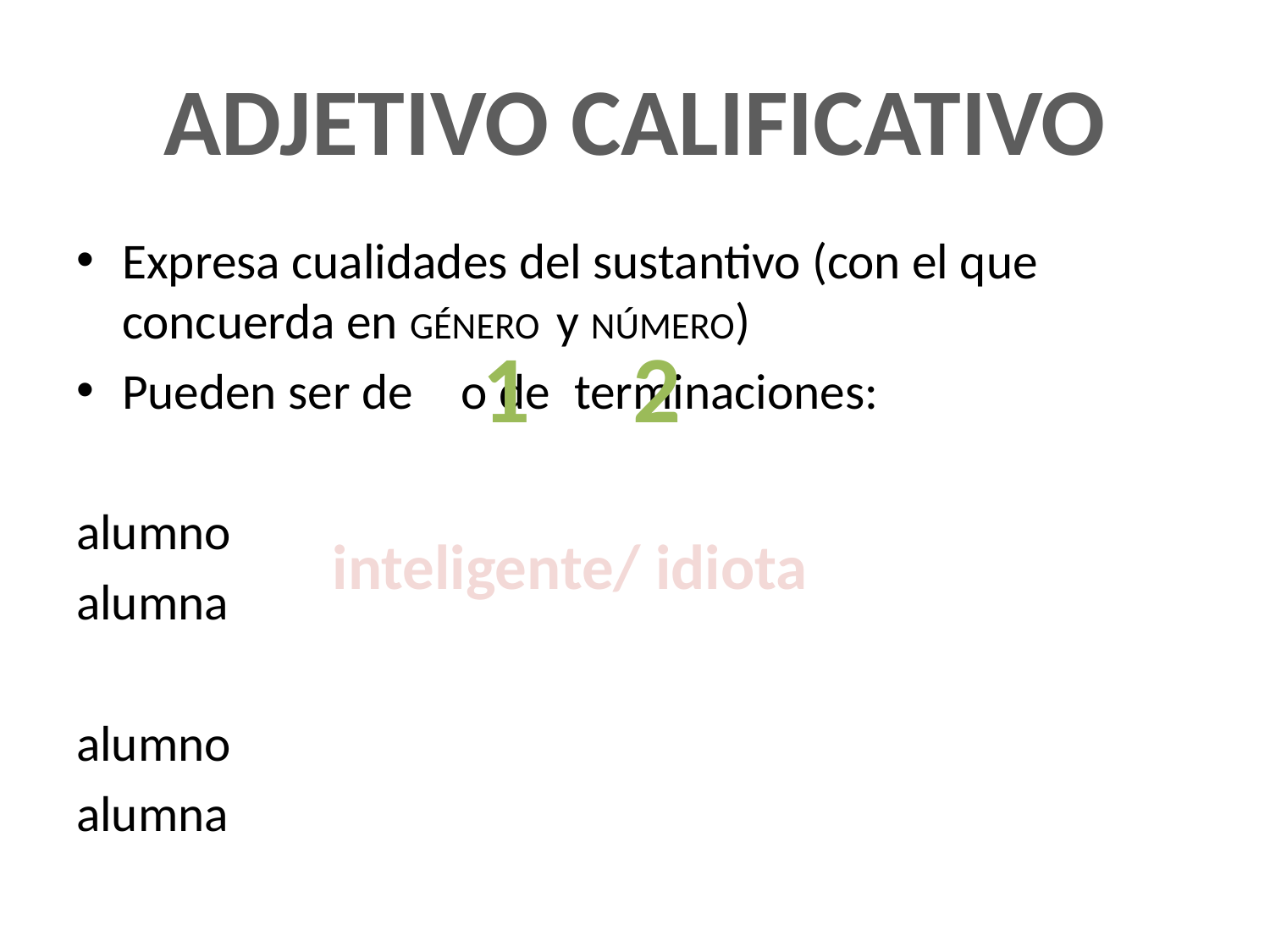

# ADJETIVO CALIFICATIVO
Expresa cualidades del sustantivo (con el que concuerda en GÉNERO  y NÚMERO)
Pueden ser de 		o de 		terminaciones:

alumno
alumna

alumno
alumna
1
2
inteligente/ idiota